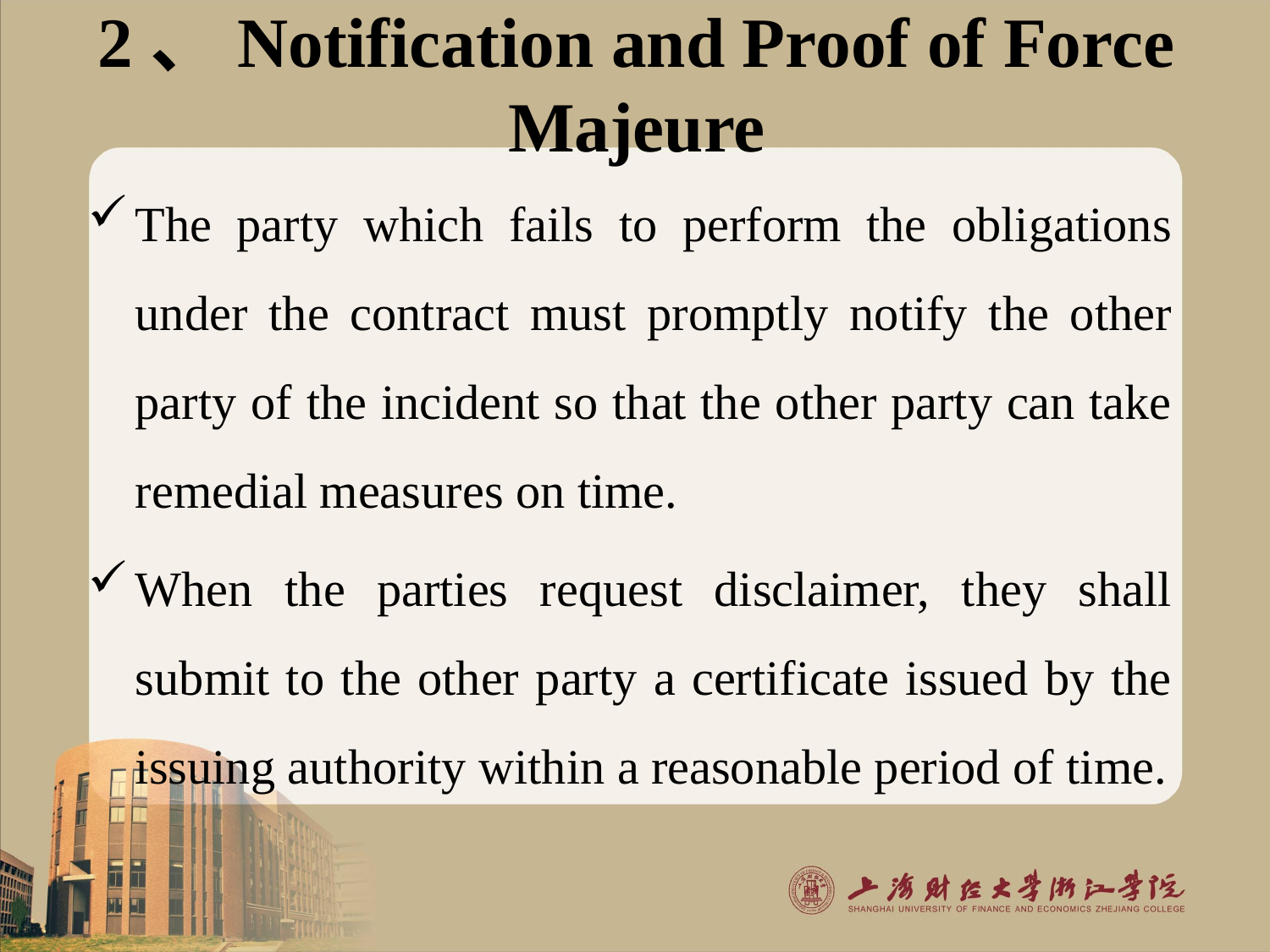

# 2、Notification and Proof of Force Majeure
The party which fails to perform the obligations under the contract must promptly notify the other party of the incident so that the other party can take remedial measures on time.
When the parties request disclaimer, they shall submit to the other party a certificate issued by the issuing authority within a reasonable period of time.